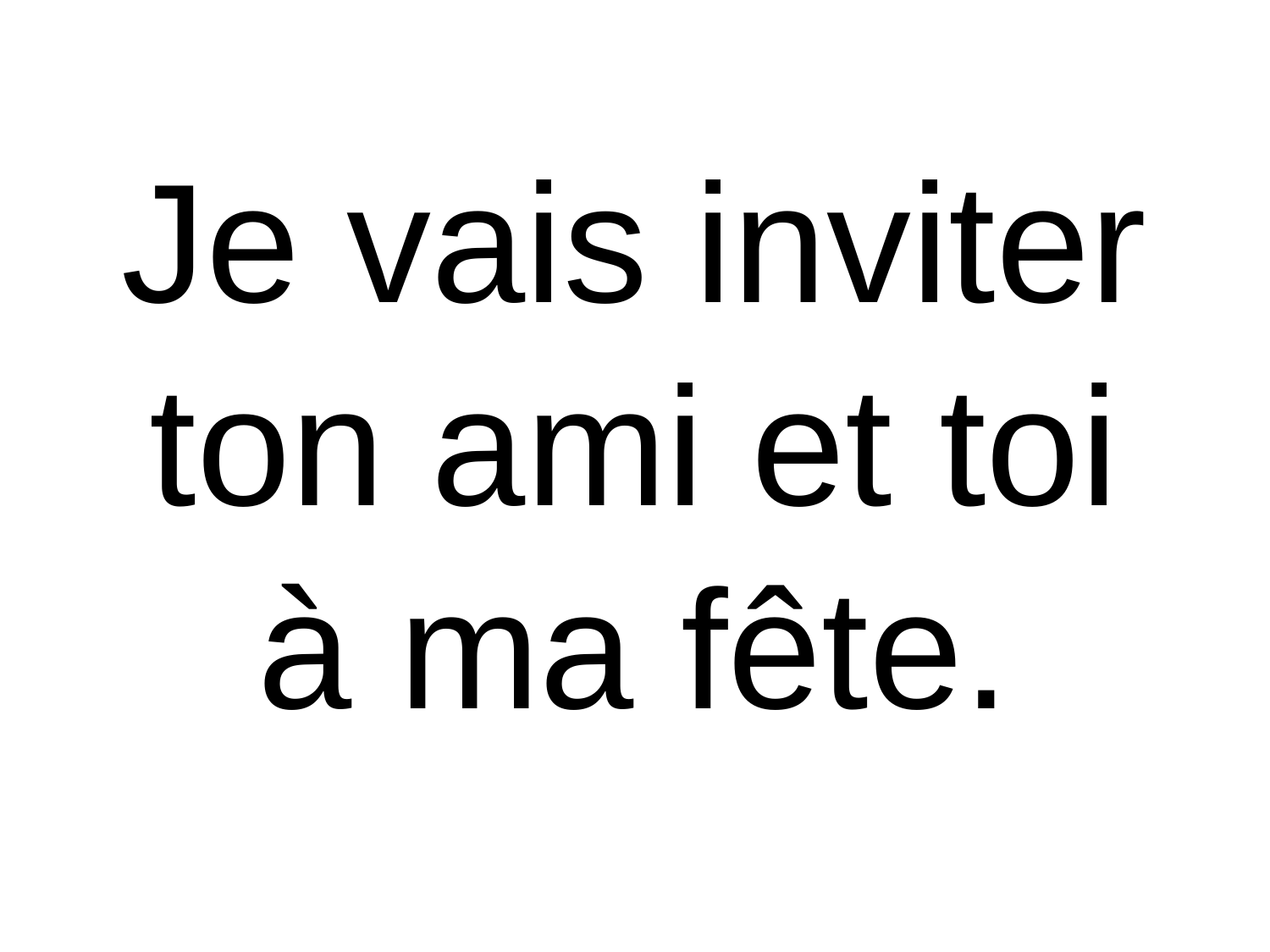

Je vais inviter ton ami et toi à ma fête.